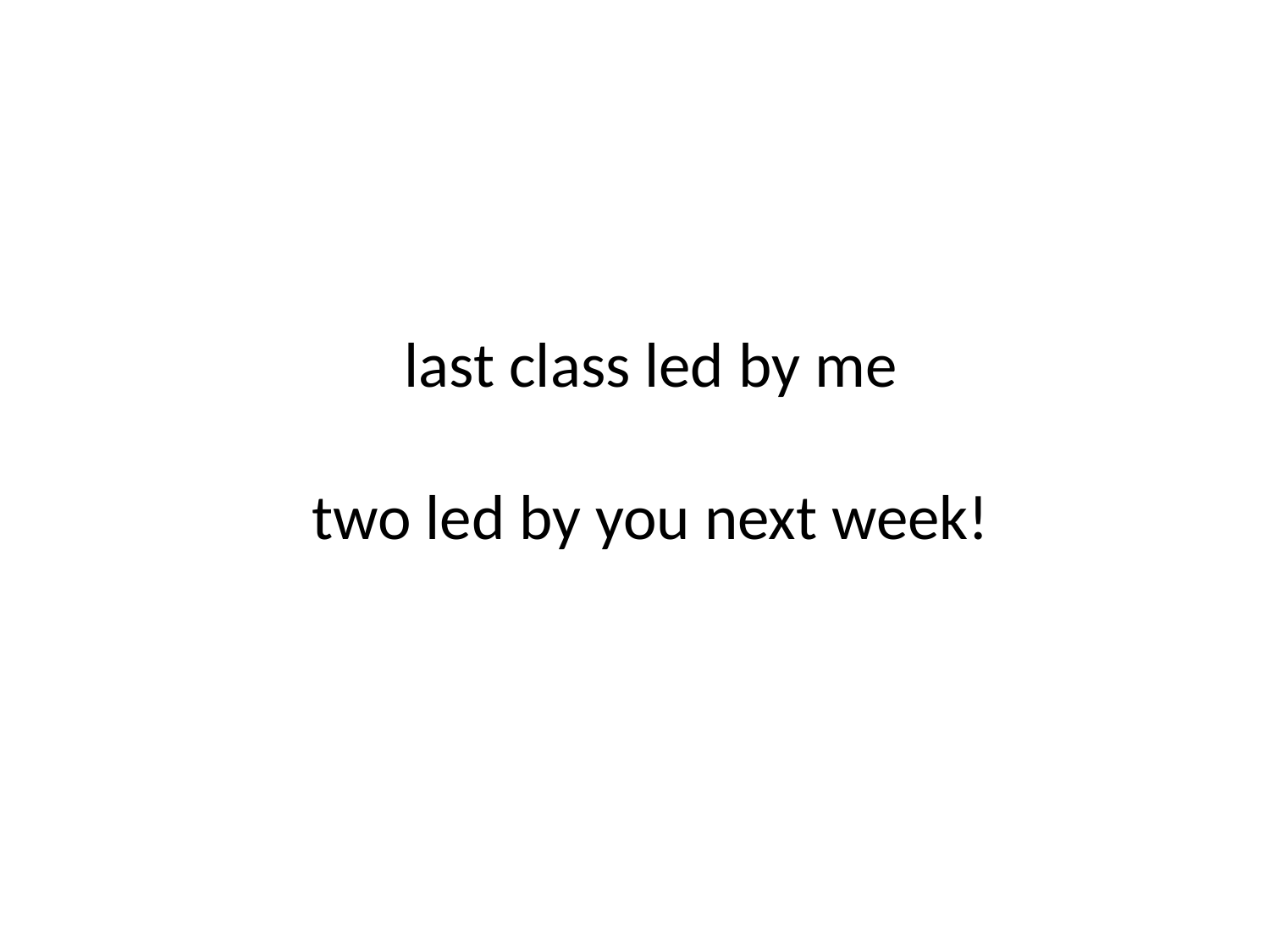

last class led by me

two led by you next week!